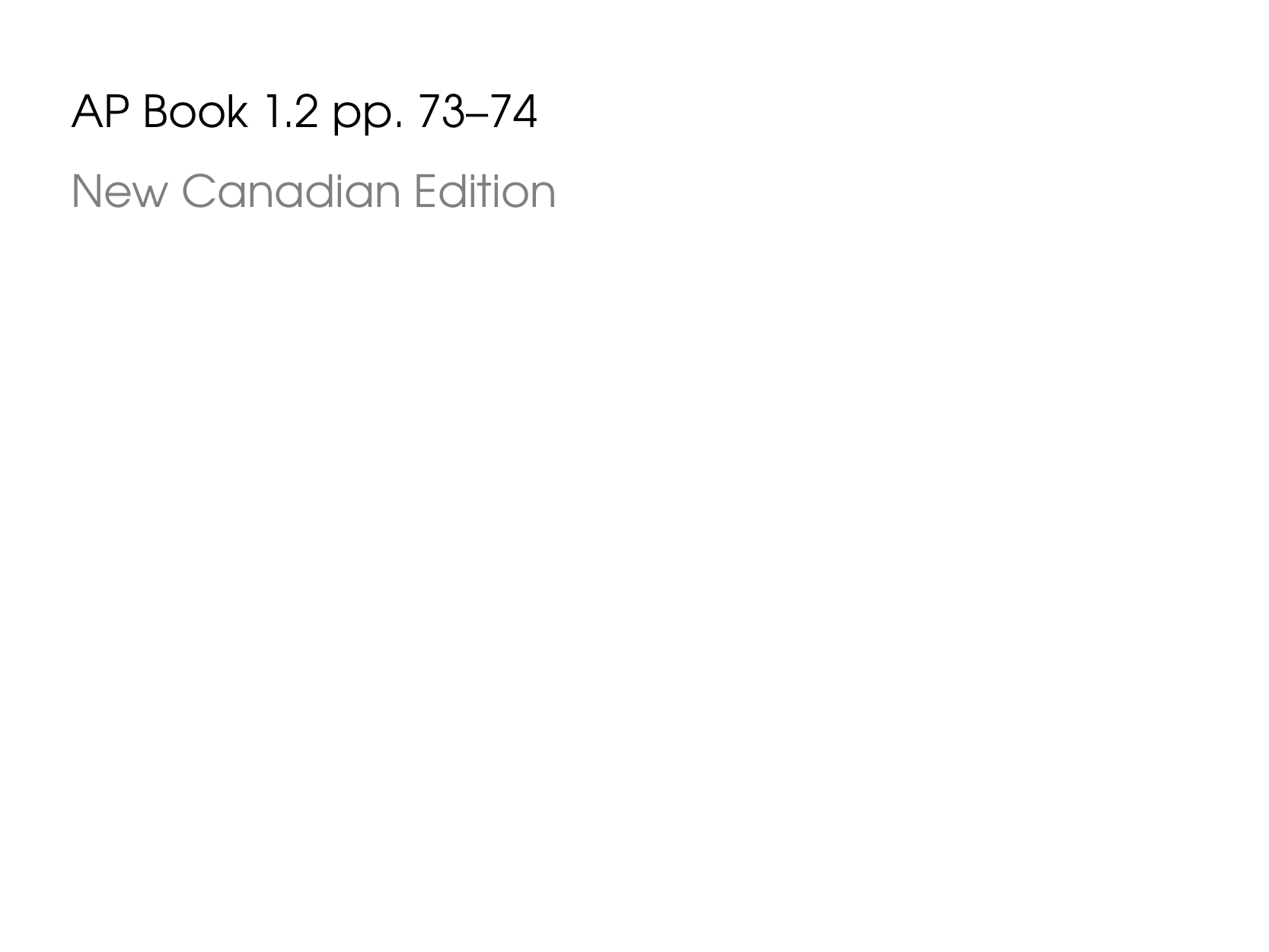

AP Book 1.2 pp. 73–74
New Canadian Edition